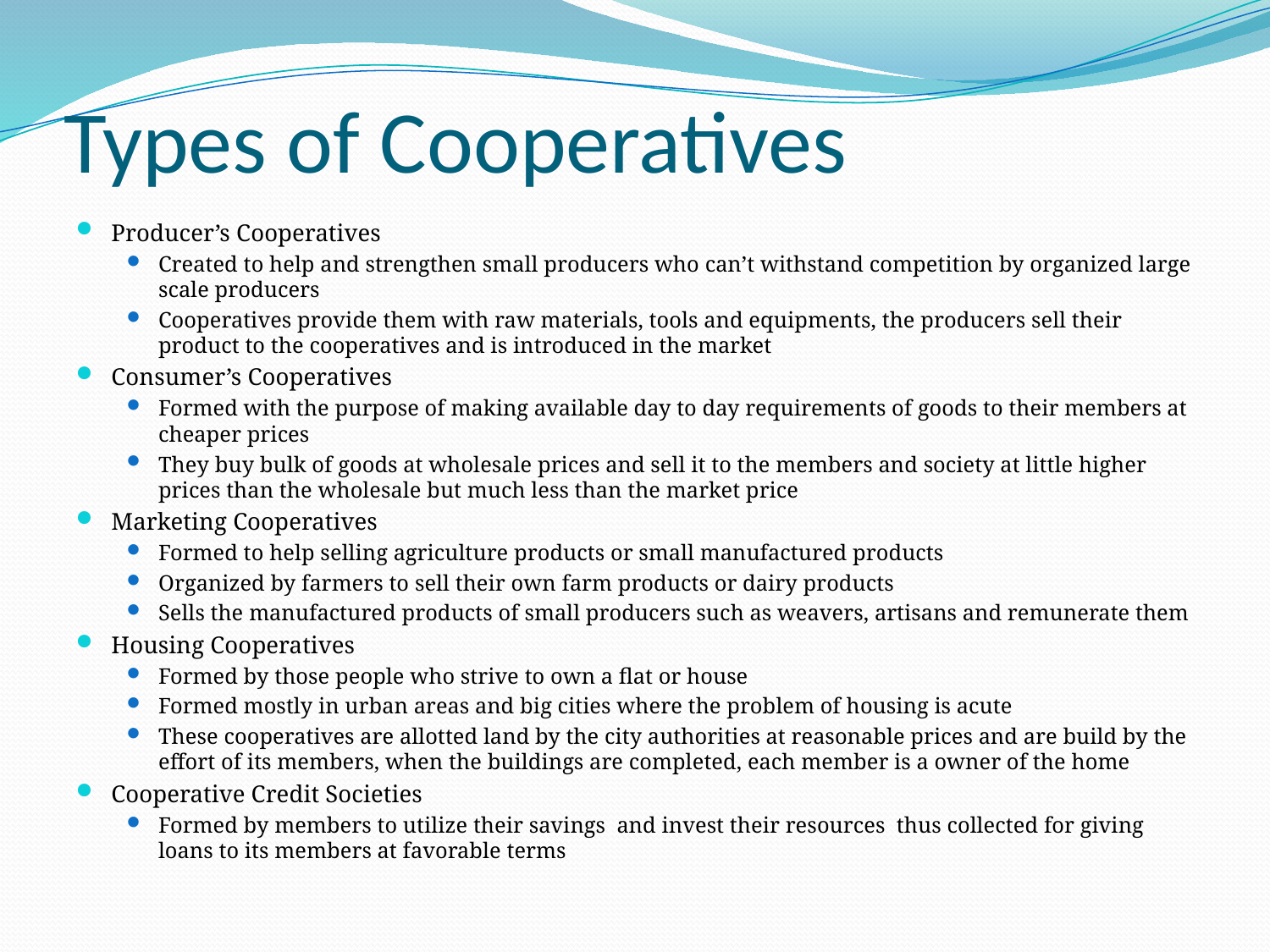

# Types of Cooperatives
Producer’s Cooperatives
Created to help and strengthen small producers who can’t withstand competition by organized large scale producers
Cooperatives provide them with raw materials, tools and equipments, the producers sell their product to the cooperatives and is introduced in the market
Consumer’s Cooperatives
Formed with the purpose of making available day to day requirements of goods to their members at cheaper prices
They buy bulk of goods at wholesale prices and sell it to the members and society at little higher prices than the wholesale but much less than the market price
Marketing Cooperatives
Formed to help selling agriculture products or small manufactured products
Organized by farmers to sell their own farm products or dairy products
Sells the manufactured products of small producers such as weavers, artisans and remunerate them
Housing Cooperatives
Formed by those people who strive to own a flat or house
Formed mostly in urban areas and big cities where the problem of housing is acute
These cooperatives are allotted land by the city authorities at reasonable prices and are build by the effort of its members, when the buildings are completed, each member is a owner of the home
Cooperative Credit Societies
Formed by members to utilize their savings  and invest their resources  thus collected for giving loans to its members at favorable terms